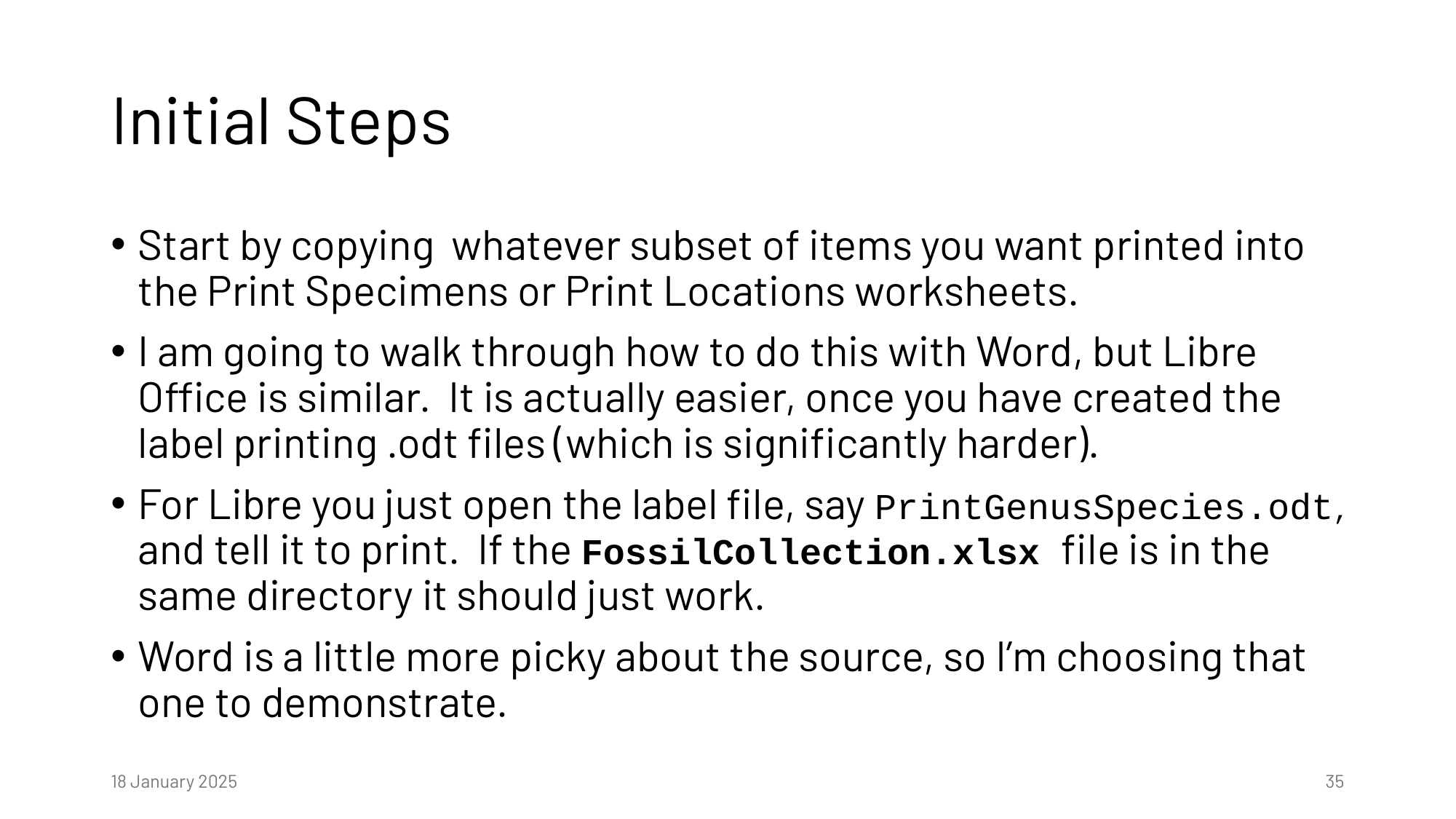

# Initial Steps
Start by copying  whatever subset of items you want printed into the Print Specimens or Print Locations worksheets.
I am going to walk through how to do this with Word, but Libre Office is similar.  It is actually easier, once you have created the label printing .odt files (which is significantly harder).
For Libre you just open the label file, say PrintGenusSpecies.odt, and tell it to print.  If the FossilCollection.xlsx file is in the same directory it should just work.
Word is a little more picky about the source, so I’m choosing that one to demonstrate.
18 January 2025
35